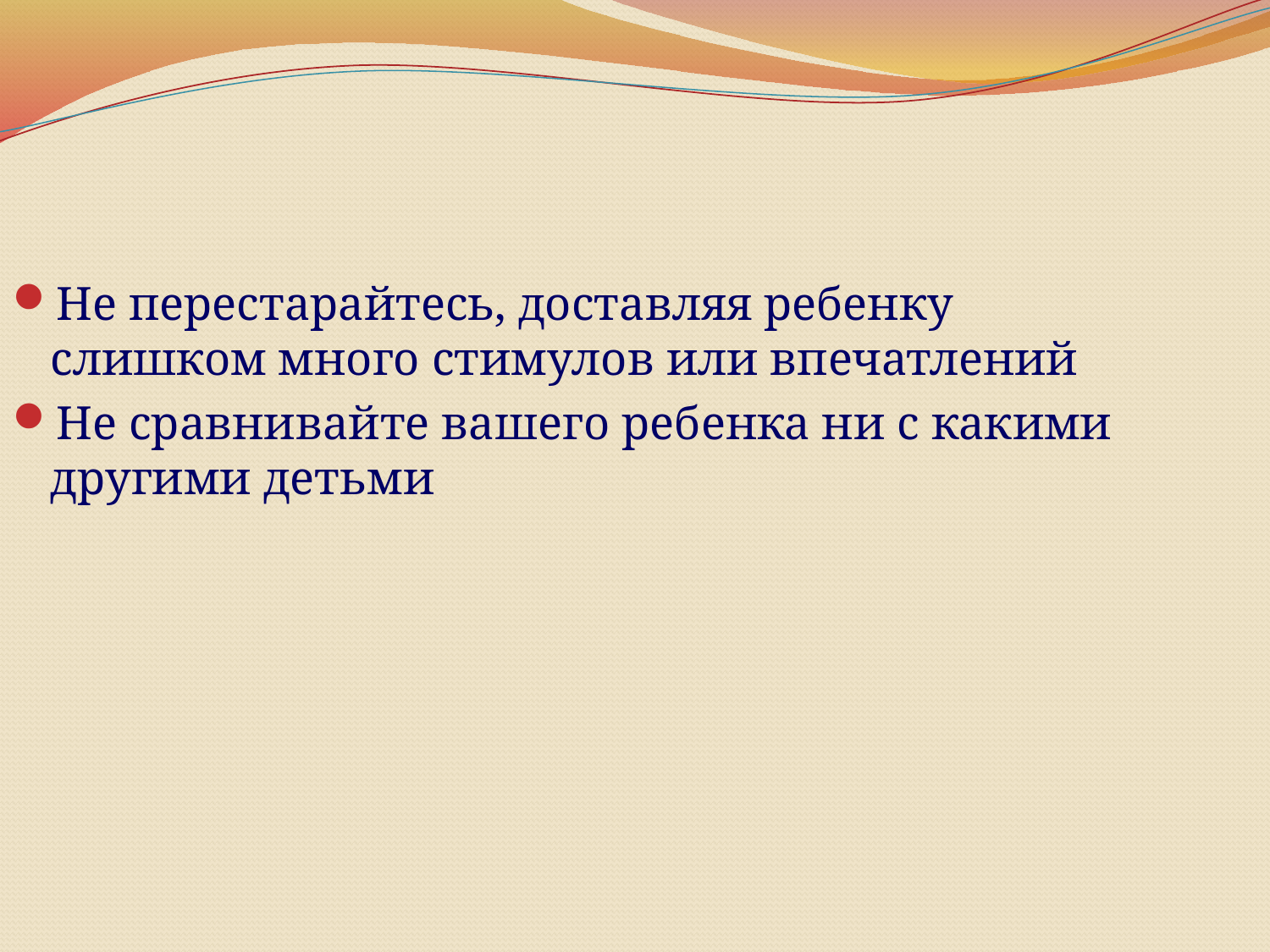

Не перестарайтесь, доставляя ребенку слишком много стимулов или впечатлений
Не сравнивайте вашего ребенка ни с какими другими детьми